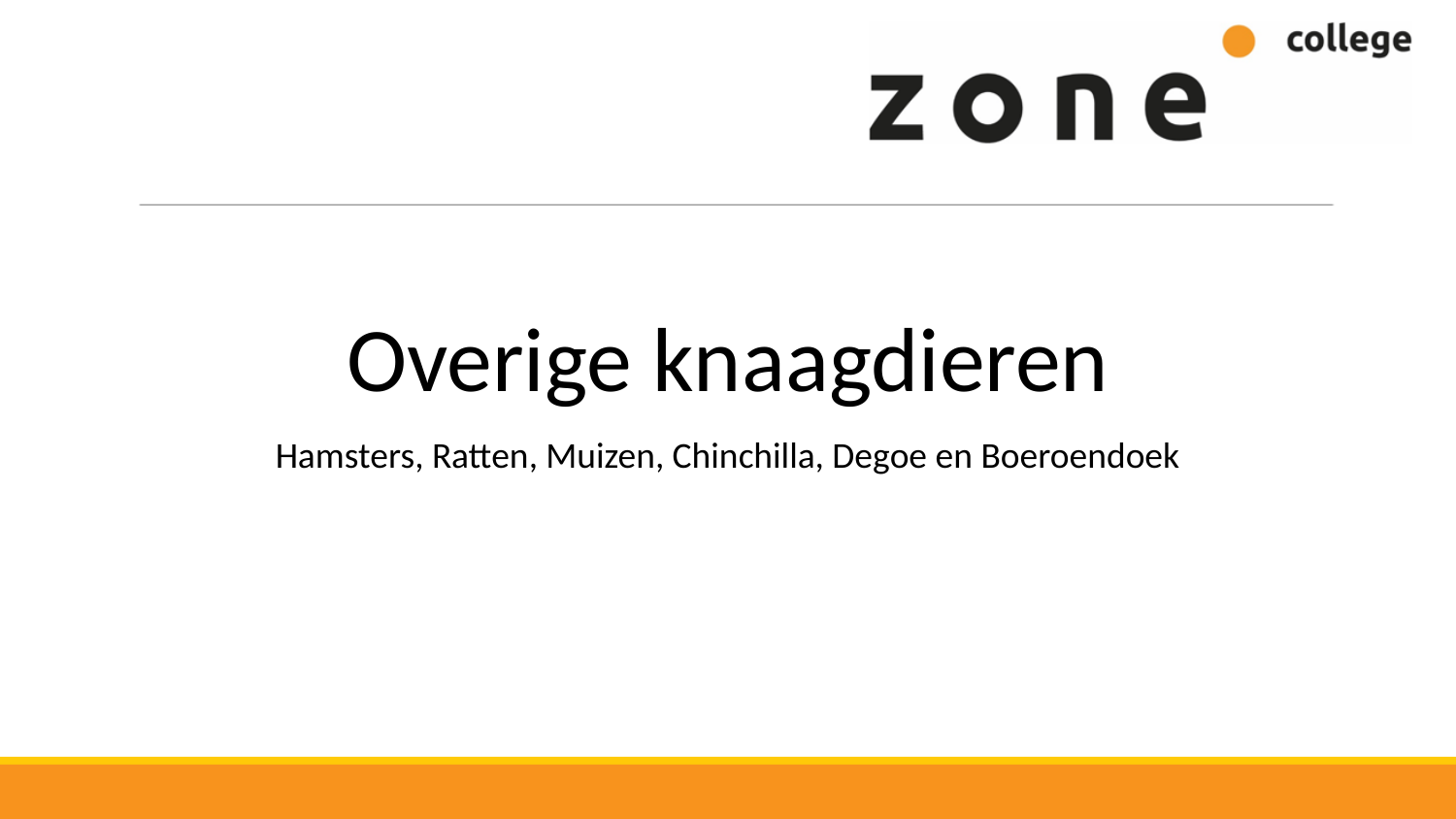

# Overige knaagdieren
Hamsters, Ratten, Muizen, Chinchilla, Degoe en Boeroendoek